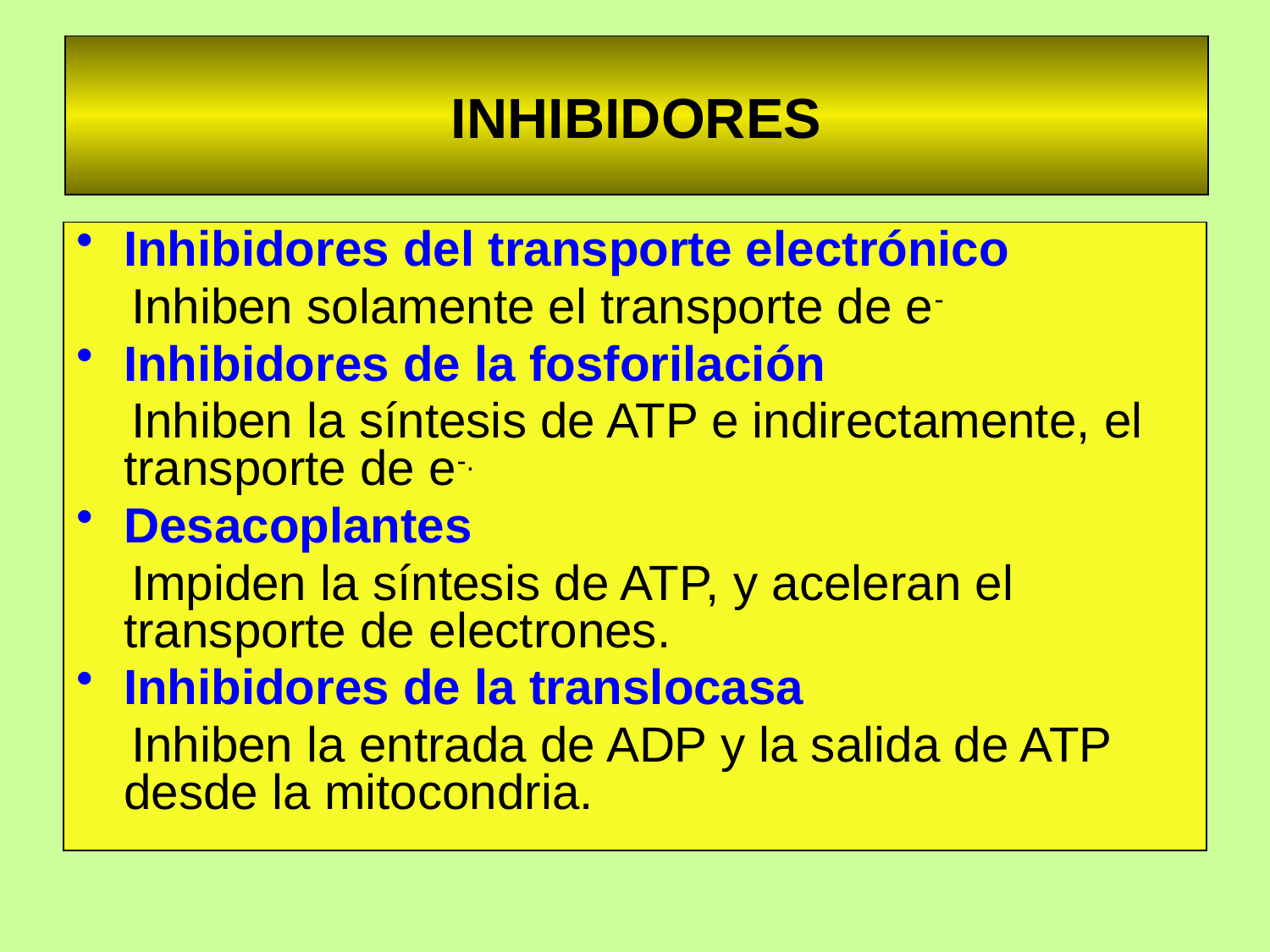

# INHIBIDORES
Inhibidores del transporte electrónico
    Inhiben solamente el transporte de e-
Inhibidores de la fosforilación
    Inhiben la síntesis de ATP e indirectamente, el transporte de e-.
Desacoplantes
    Impiden la síntesis de ATP, y aceleran el transporte de electrones.
Inhibidores de la translocasa
    Inhiben la entrada de ADP y la salida de ATP desde la mitocondria.